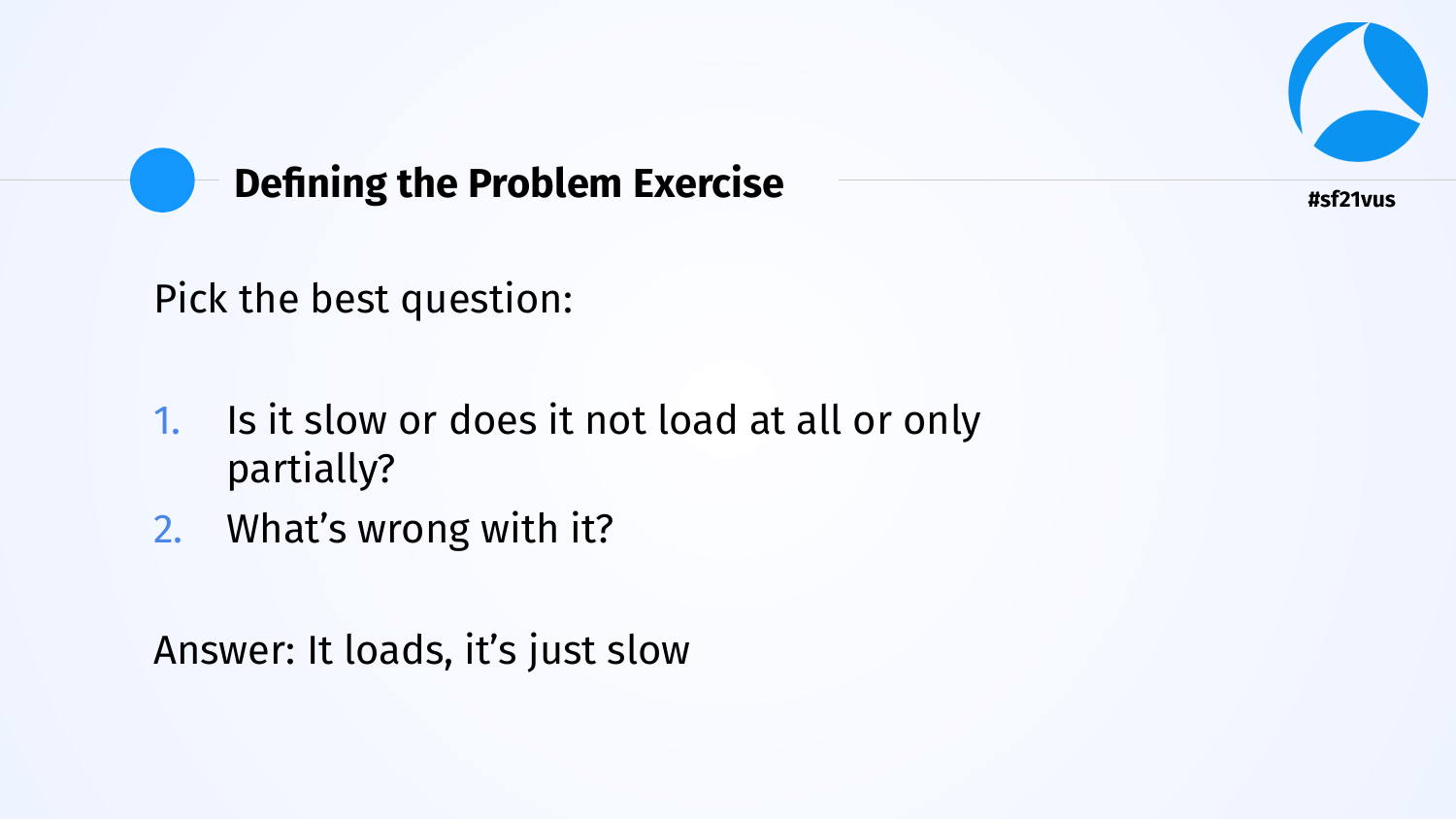

# Defining the Problem Exercise
Pick the best question:

Is it slow or does it not load at all or only partially?
What’s wrong with it?

Answer: It loads, it’s just slow